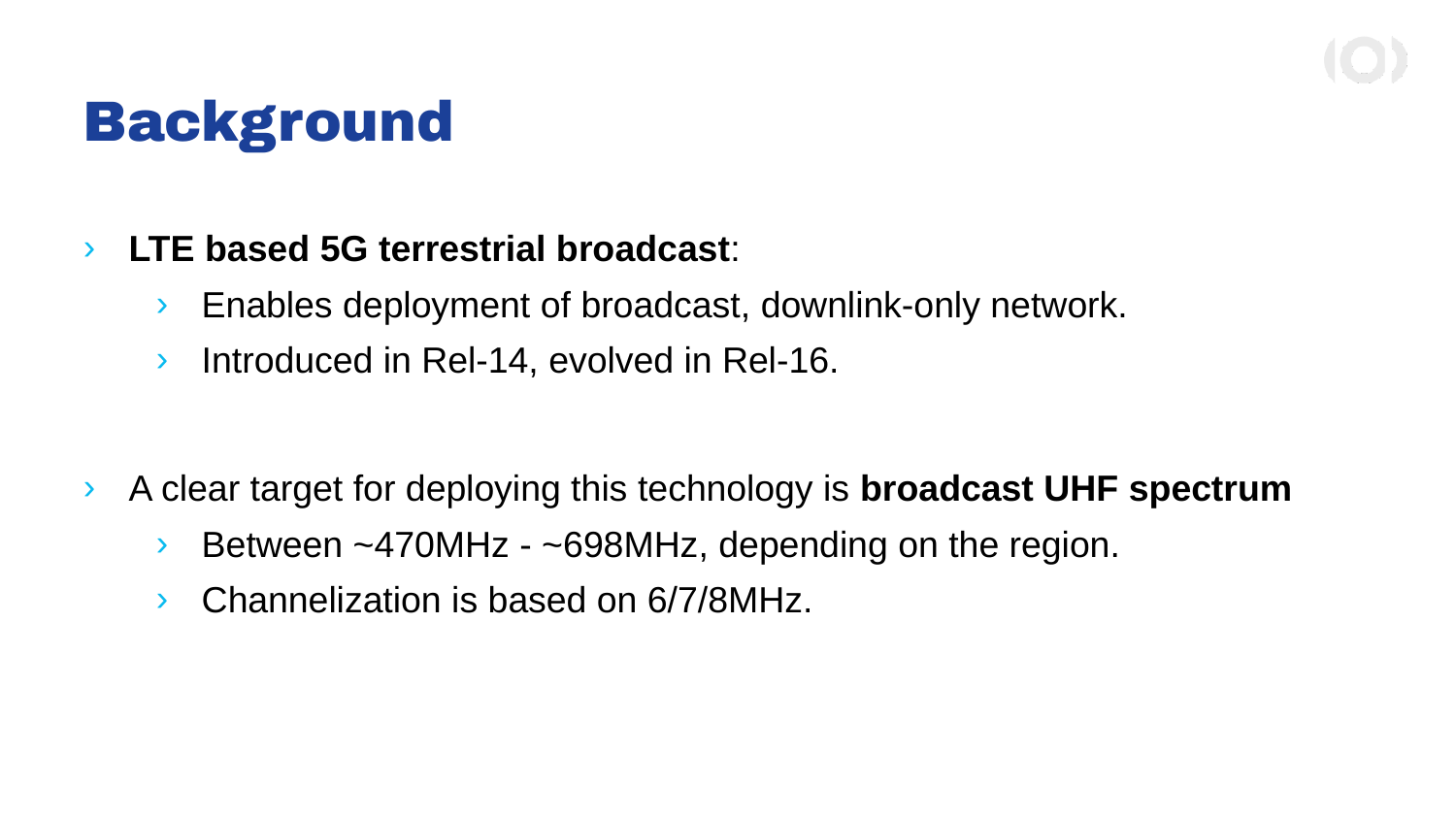

# Background
LTE based 5G terrestrial broadcast:
Enables deployment of broadcast, downlink-only network.
Introduced in Rel-14, evolved in Rel-16.

A clear target for deploying this technology is broadcast UHF spectrum
Between ~470MHz - ~698MHz, depending on the region.
Channelization is based on 6/7/8MHz.